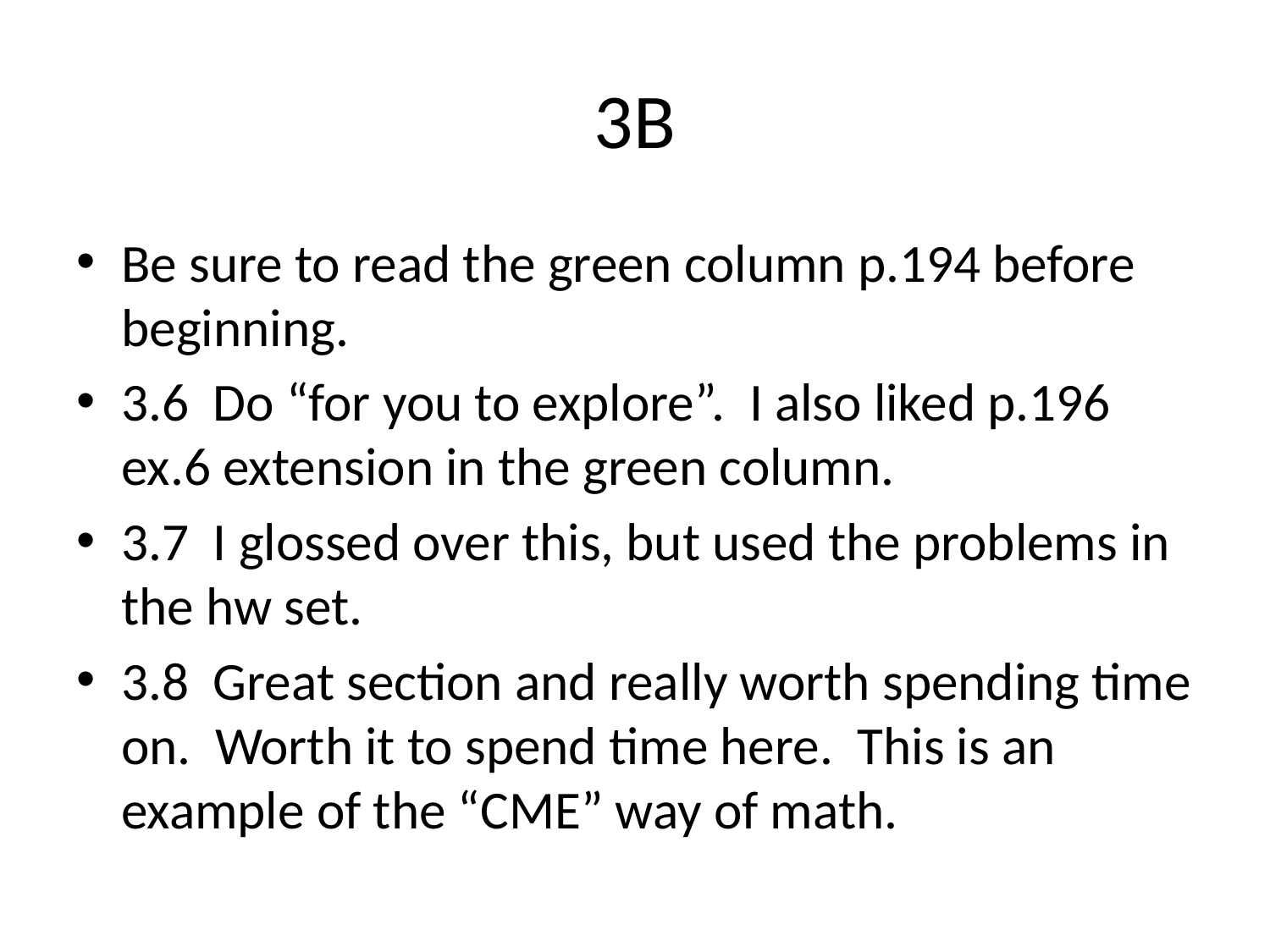

# 3B
Be sure to read the green column p.194 before beginning.
3.6  Do “for you to explore”.  I also liked p.196 ex.6 extension in the green column.
3.7  I glossed over this, but used the problems in the hw set.
3.8  Great section and really worth spending time on.  Worth it to spend time here.  This is an example of the “CME” way of math.